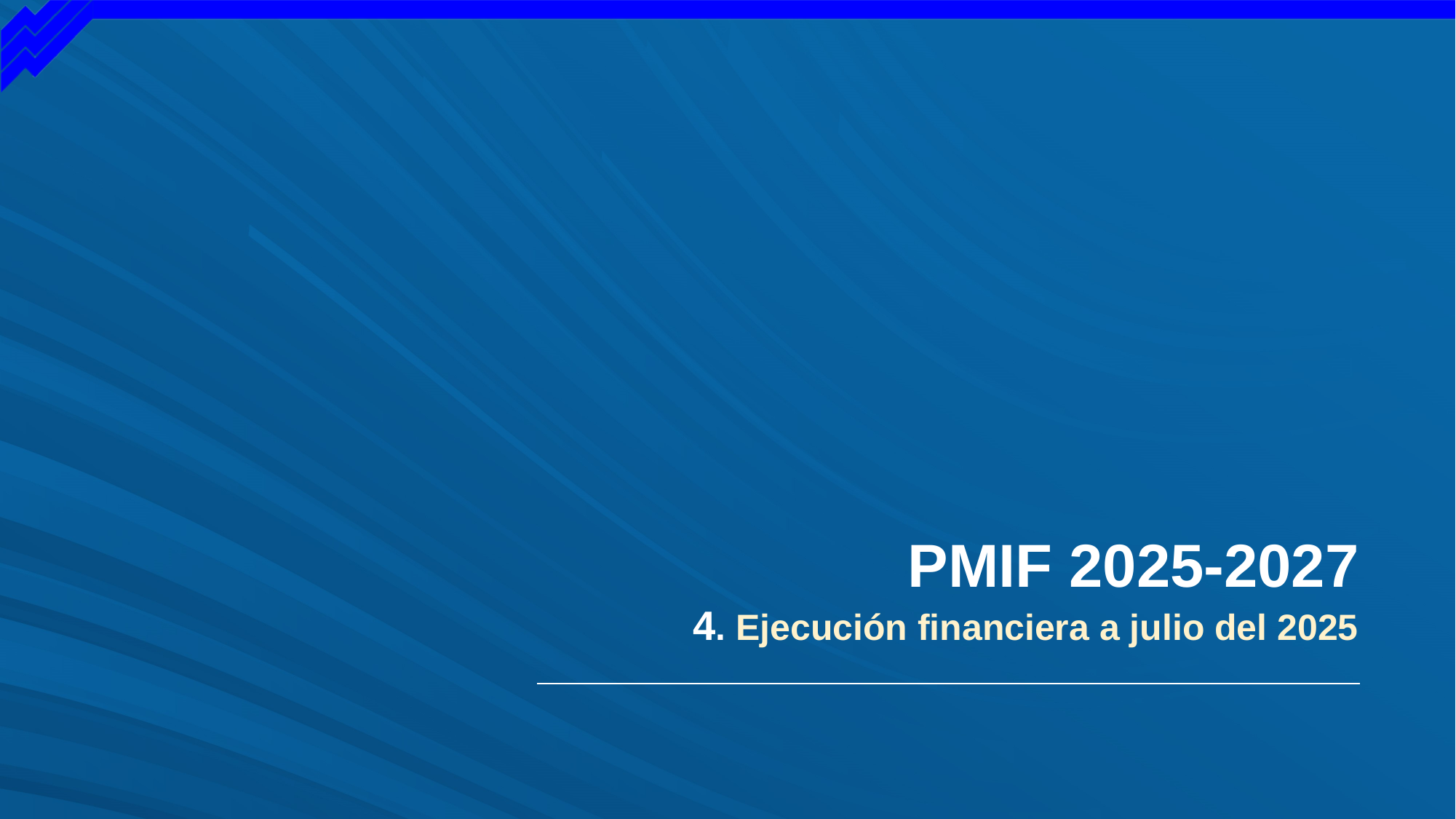

PMIF 2025-2027
4. Ejecución financiera a julio del 2025